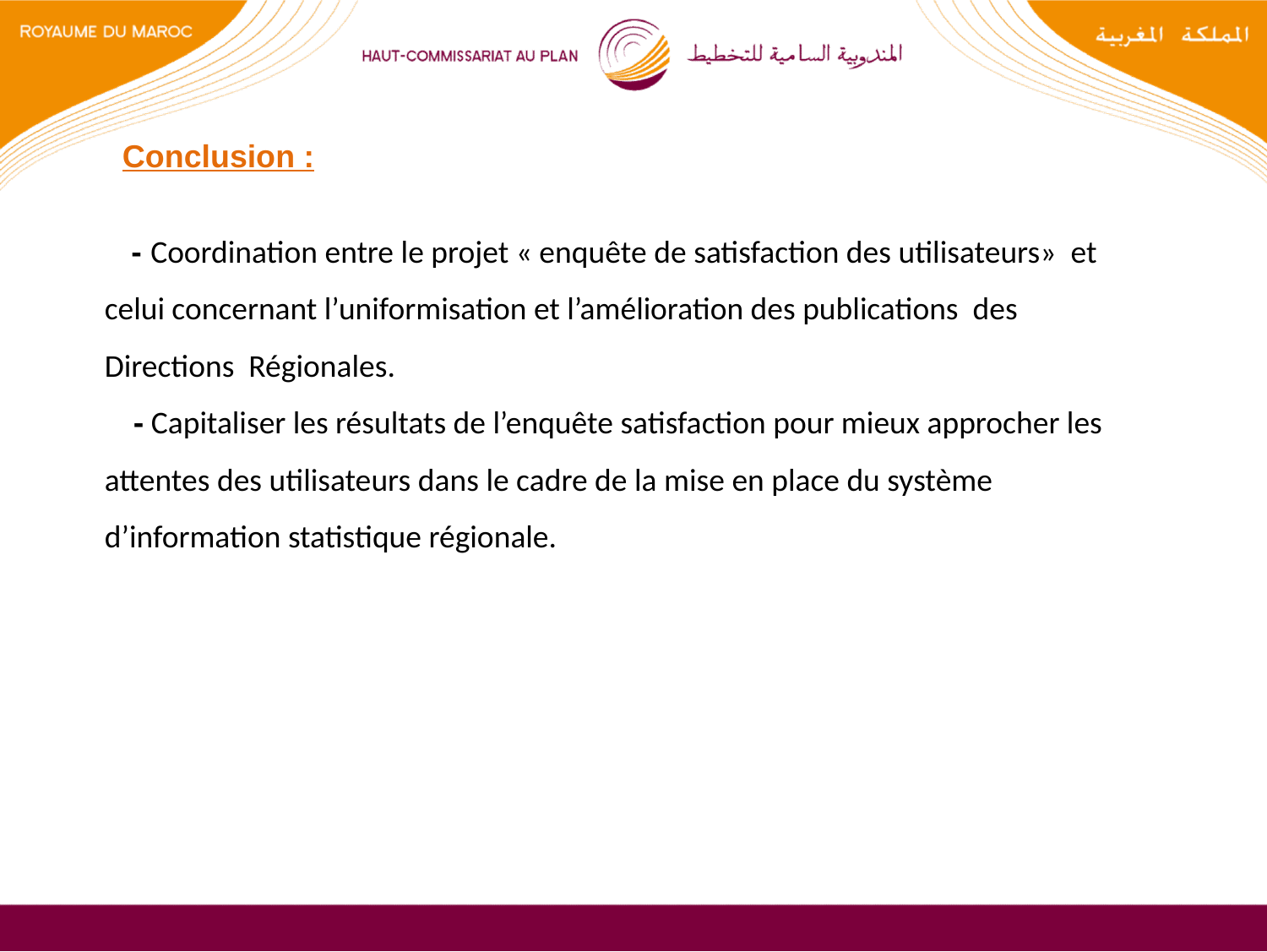

Conclusion :

   - Coordination entre le projet « enquête de satisfaction des utilisateurs»  et celui concernant l’uniformisation et l’amélioration des publications  des Directions  Régionales.
    - Capitaliser les résultats de l’enquête satisfaction pour mieux approcher les attentes des utilisateurs dans le cadre de la mise en place du système d’information statistique régionale.